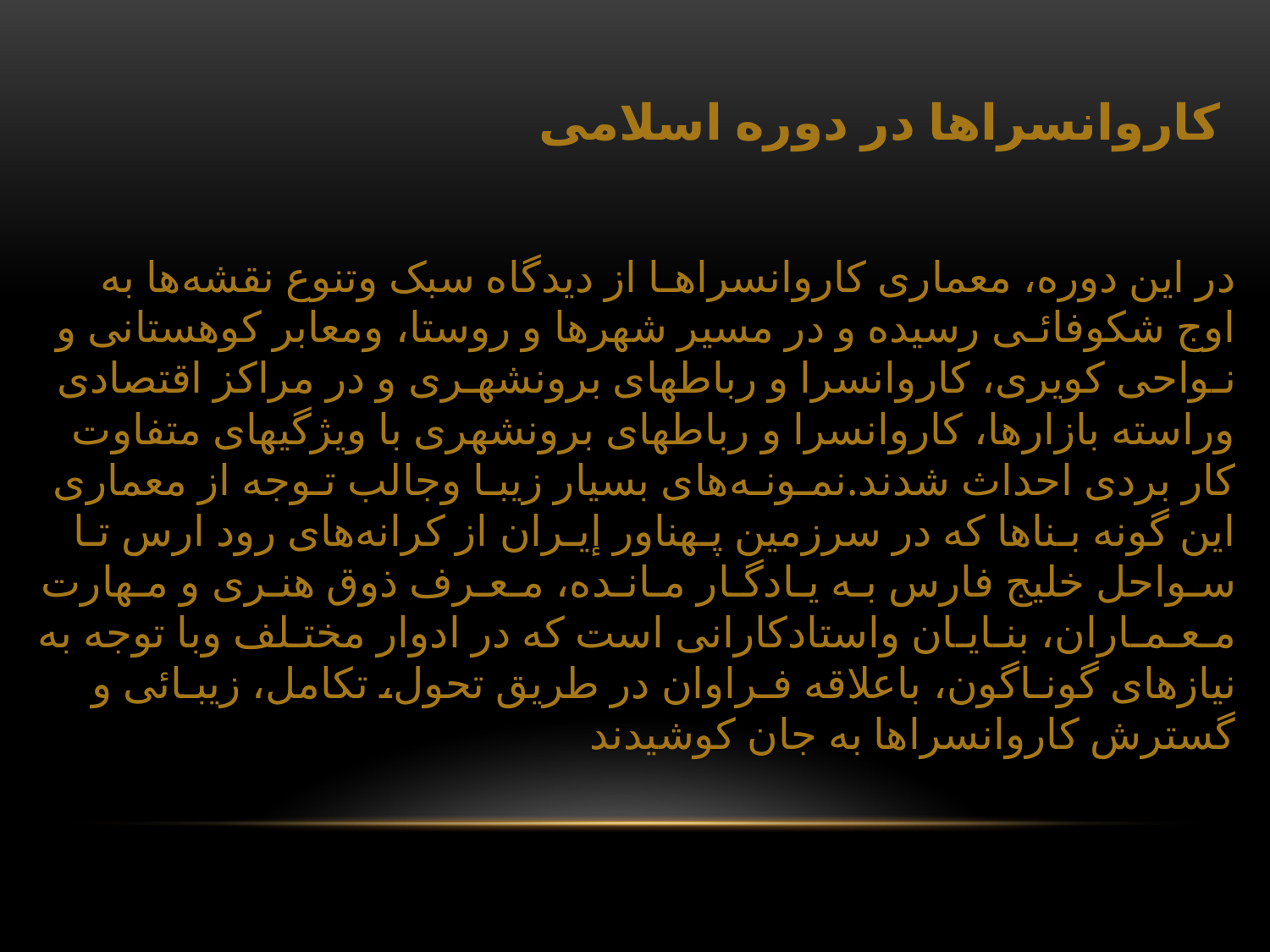

کاروانسراها در دوره اسلامی
در این دوره، معماری کاروانسراهـا از دیدگاه سبک وتنوع نقشه‌ها به اوج شکوفائـی رسیده و در مسیر شهرها و روستا، ومعابر کوهستانی و نـواحی کویری، کاروانسرا و رباطهای برونشهـری و در مراکز اقتصادی وراسته بازارها، کاروانسرا و رباطهای برونشهری با ویژگیهای متفاوت کار بردی احداث شدند.نمـونـه‌های بسیار زیبـا وجالب تـوجه از معماری این گونه بـناها که در سرزمین پـهناور إیـران از کرانه‌های رود ارس تـا سـواحل خلیج فارس بـه یـادگـار مـانـده، مـعـرف ذوق هنـری و مـهارت مـعـمـاران، بنـایـان واستادکارانی است که در ادوار مختـلف وبا توجه به نیازهای گونـاگون، باعلاقه فـراوان در طریق تحول، تکامل، زیبـائی و گسترش کاروانسراها به جان کوشیدند